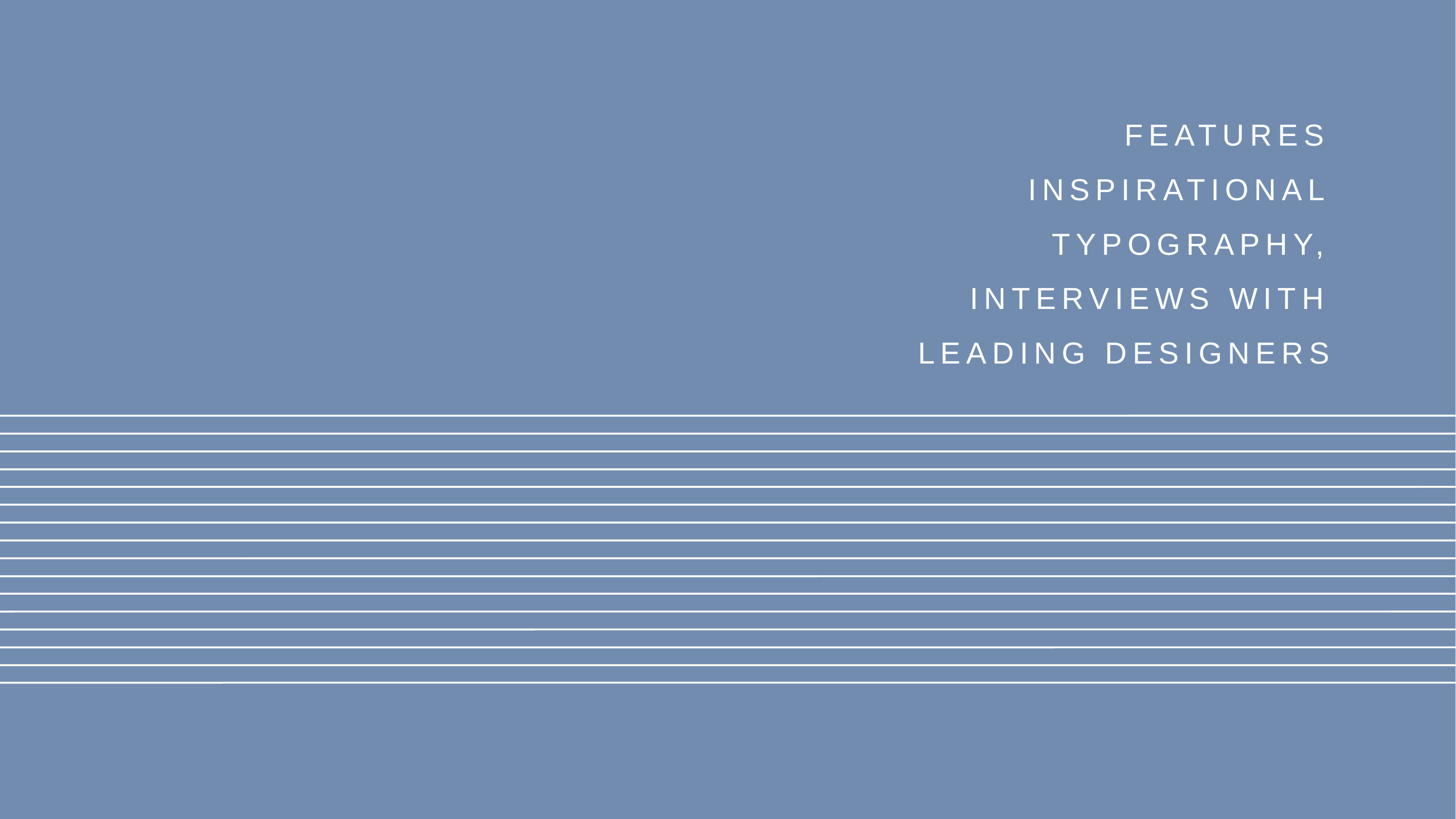

FEATURES INSPIRATIONAL TYPOGRAPHY, INTERVIEWS WITH LEADING DESIGNERS